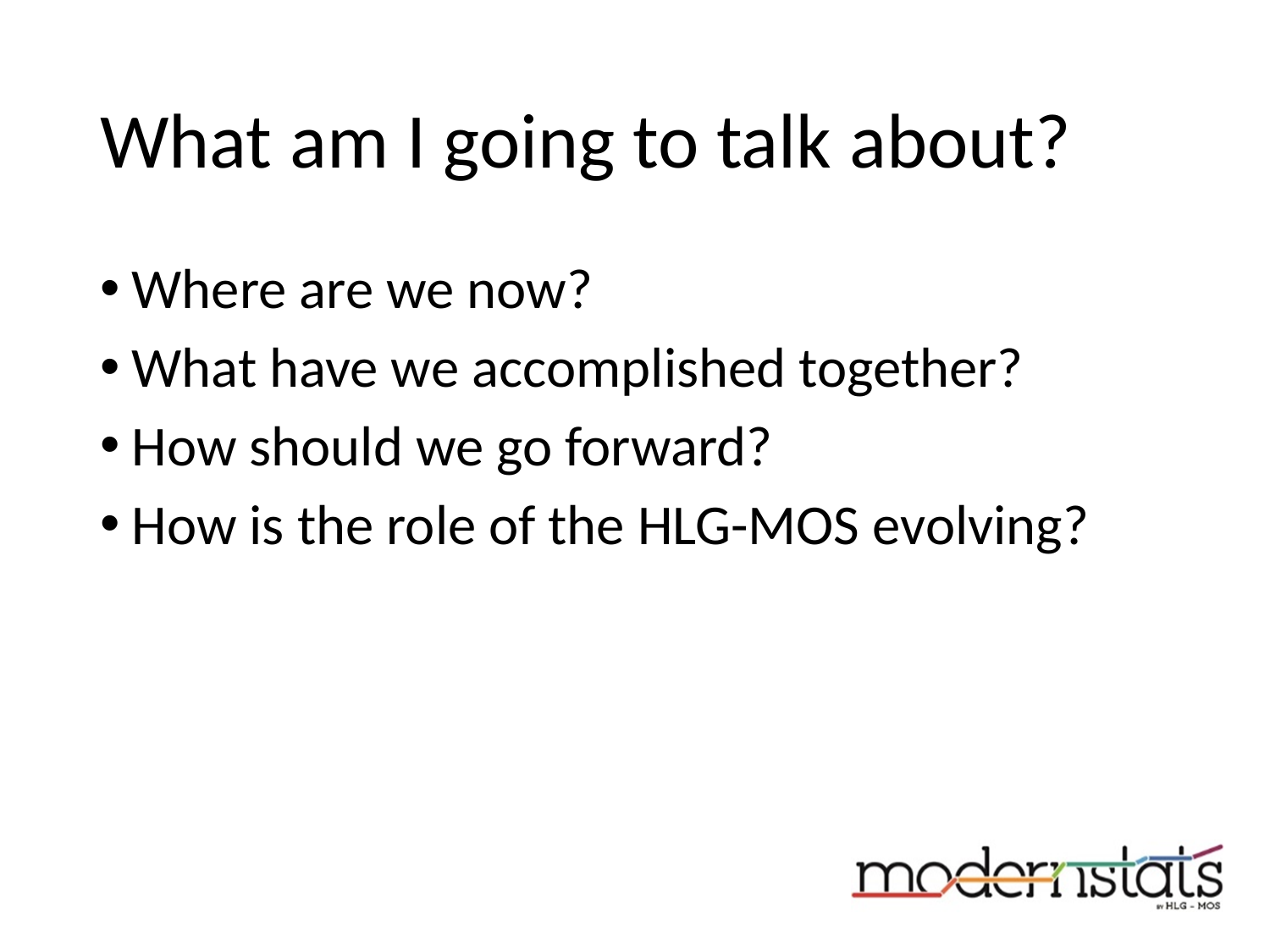

# What am I going to talk about?
Where are we now?
What have we accomplished together?
How should we go forward?
How is the role of the HLG-MOS evolving?